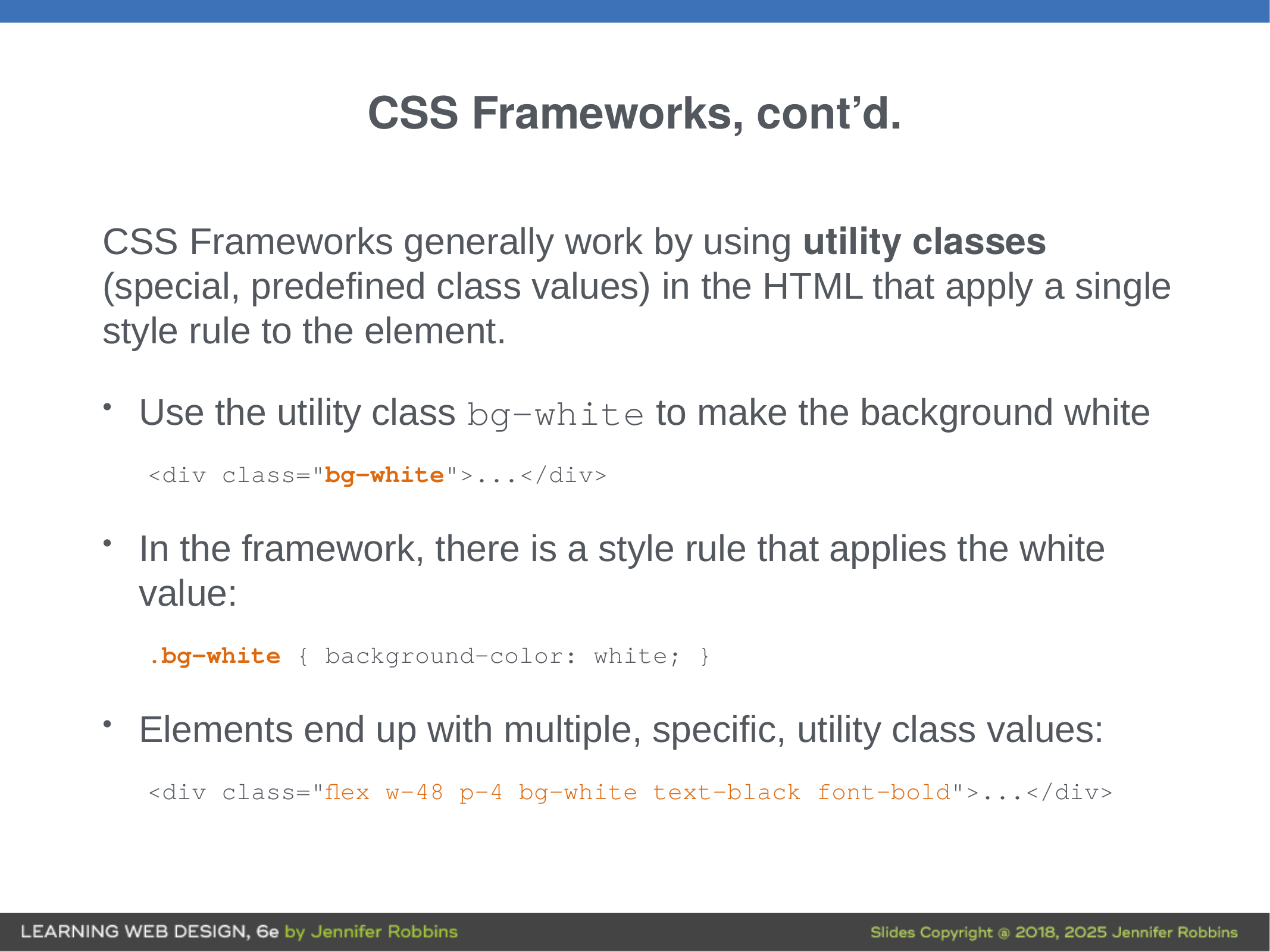

# CSS Frameworks, cont’d.
CSS Frameworks generally work by using utility classes (special, predefined class values) in the HTML that apply a single style rule to the element.
Use the utility class bg-white to make the background white
<div class="bg-white">...</div>
In the framework, there is a style rule that applies the white value:
.bg-white { background-color: white; }
Elements end up with multiple, specific, utility class values:
<div class="flex w-48 p-4 bg-white text-black font-bold">...</div>